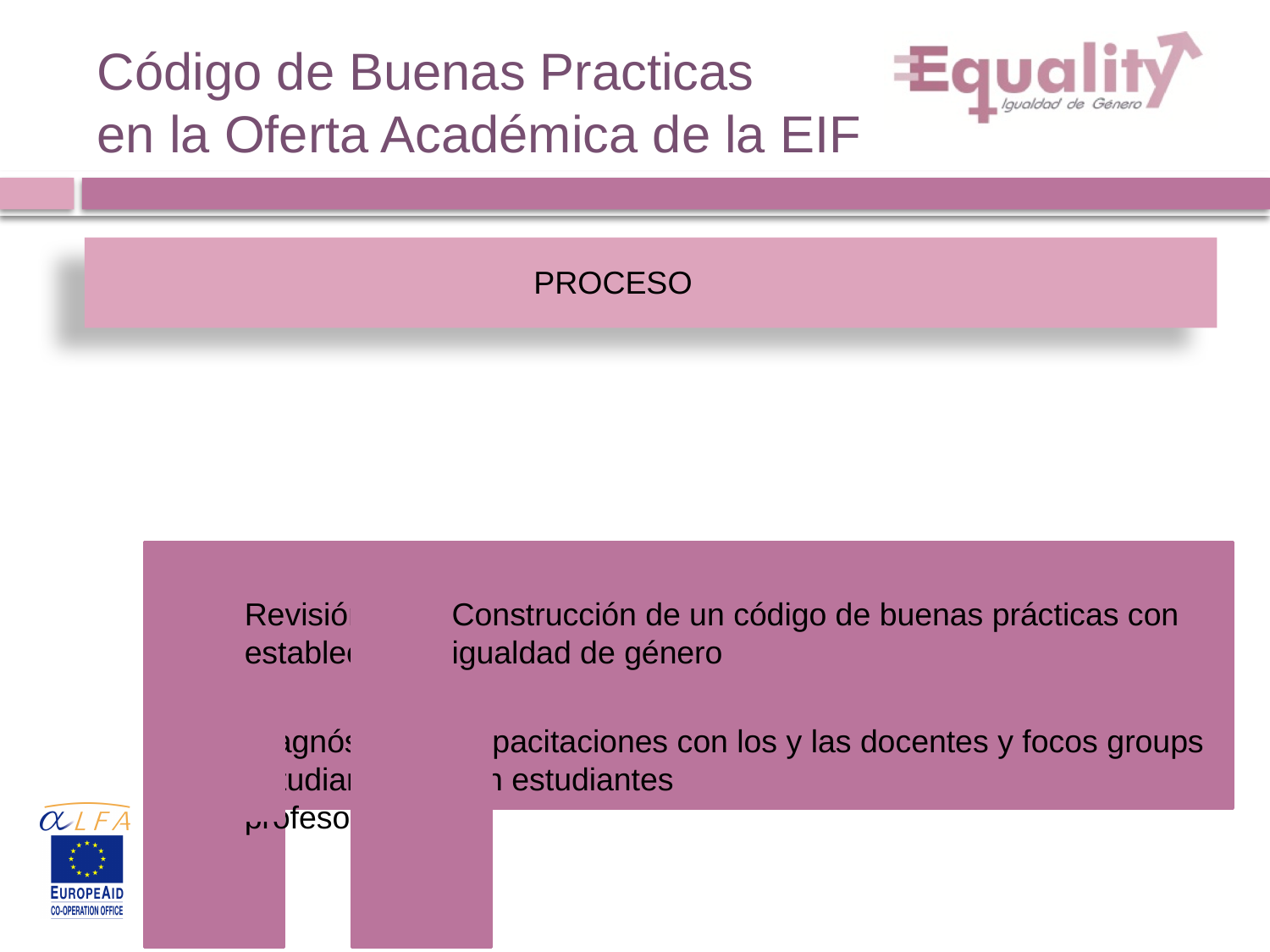

# Código de Buenas Practicas en la Oferta Académica de la EIF

PROCESO